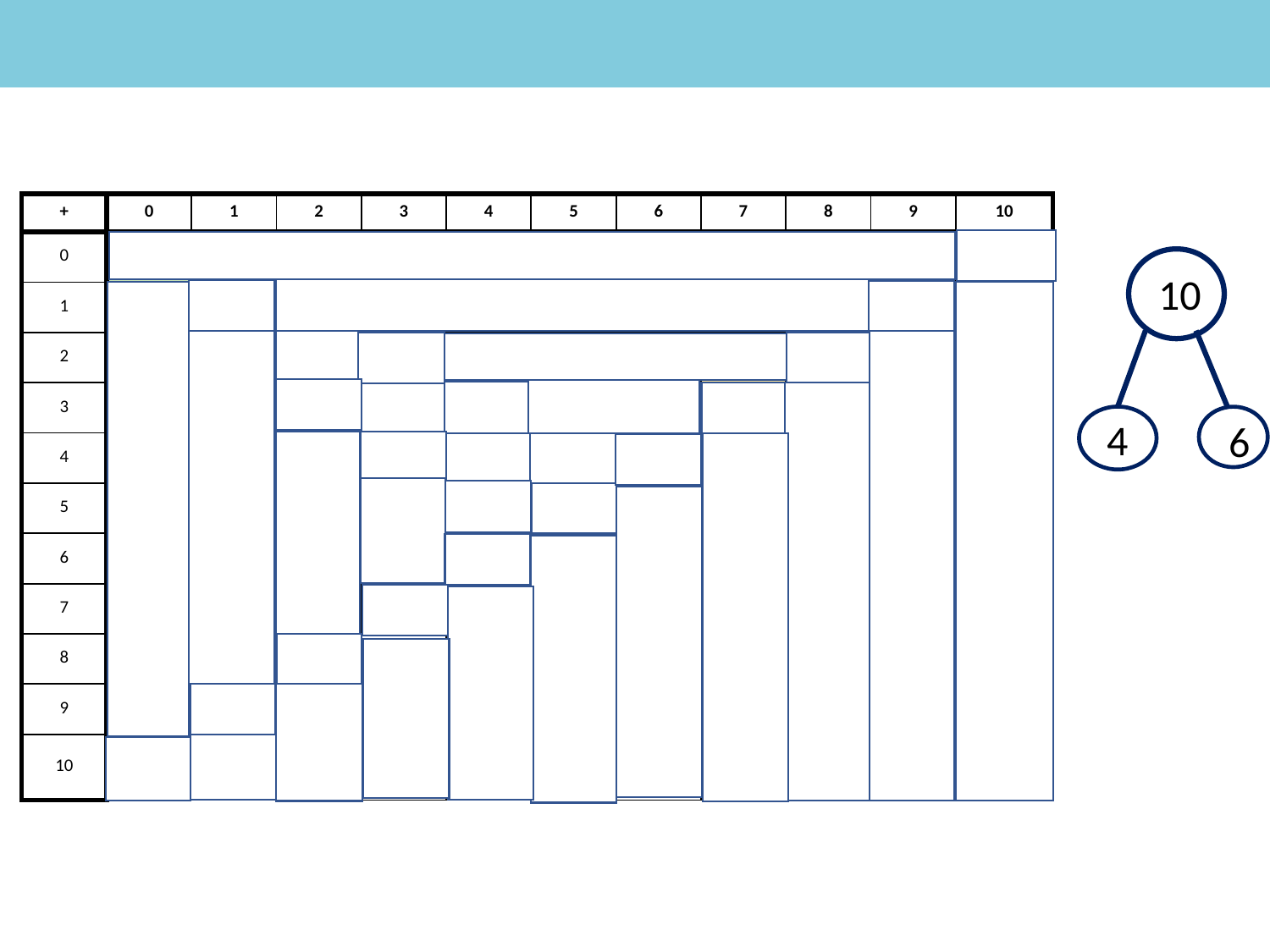

| + | 0 | 1 | 2 | 3 | 4 | 5 | 6 | 7 | 8 | 9 | 10 |
| --- | --- | --- | --- | --- | --- | --- | --- | --- | --- | --- | --- |
| 0 | 0 + 0 | 0 + 1 | 0 + 2 | 0 + 3 | 0 + 4 | 0 + 5 | 0 + 6 | 0 + 7 | 0 + 8 | 0 + 9 | 0 + 10 |
| 1 | 1 + 0 | 1 + 1 | 1 + 2 | 1 + 3 | 1 + 4 | 1 + 5 | 1 + 6 | 1 + 7 | 1 + 8 | 1 + 9 | 1 + 10 |
| 2 | 2 + 0 | 2 + 1 | 2 + 2 | 2 + 3 | 2 + 4 | 2 + 5 | 2+ 6 | 2 + 7 | 2 + 8 | 2 + 9 | 2 + 10 |
| 3 | 3 + 0 | 3 + 1 | 3 + 2 | 3 + 3 | 3 + 4 | 3+ 5 | 3 + 6 | 3 + 7 | 3 + 8 | 3 + 9 | 3 + 10 |
| 4 | 4 + 0 | 4 + 1 | 4 + 2 | 4 + 3 | 4 + 4 | 4 + 5 | 4 + 6 | 4 + 7 | 4 + 8 | 4 + 9 | 4 + 10 |
| 5 | 5 + 0 | 5 + 1 | 5 + 2 | 5 + 3 | 5 + 4 | 5 + 5 | 5 + 6 | 5 + 7 | 5 + 8 | 5 + 9 | 5 + 10 |
| 6 | 6 + 0 | 6 + 1 | 6 + 2 | 6 + 3 | 6 + 4 | 6 + 5 | 6 + 6 | 6 + 7 | 6 + 8 | 6 + 9 | 6 + 10 |
| 7 | 7 + 0 | 7 + 1 | 7 + 2 | 7 + 3 | 7 + 4 | 7 + 5 | 7 + 6 | 7 + 7 | 7 + 8 | 7 + 9 | 7 + 10 |
| 8 | 8 + 0 | 8 + 1 | 8 + 2 | 8 + 3 | 8 + 4 | 8 + 5 | 8 + 6 | 8 + 7 | 8 + 8 | 8 + 9 | 8 + 10 |
| 9 | 9 + 0 | 9 + 1 | 9 + 2 | 9 + 3 | 9 + 4 | 9 + 5 | 9 + 6 | 9 + 7 | 9 + 8 | 9 + 9 | 9 + 10 |
| 10 | 10 + 0 | 10 + 1 | 10 + 2 | 10 + 3 | 10 + 4 | 10 + 5 | 10 + 6 | 10 + 7 | 10 + 8 | 10 + 9 | 10 + 10 |

10

4
6